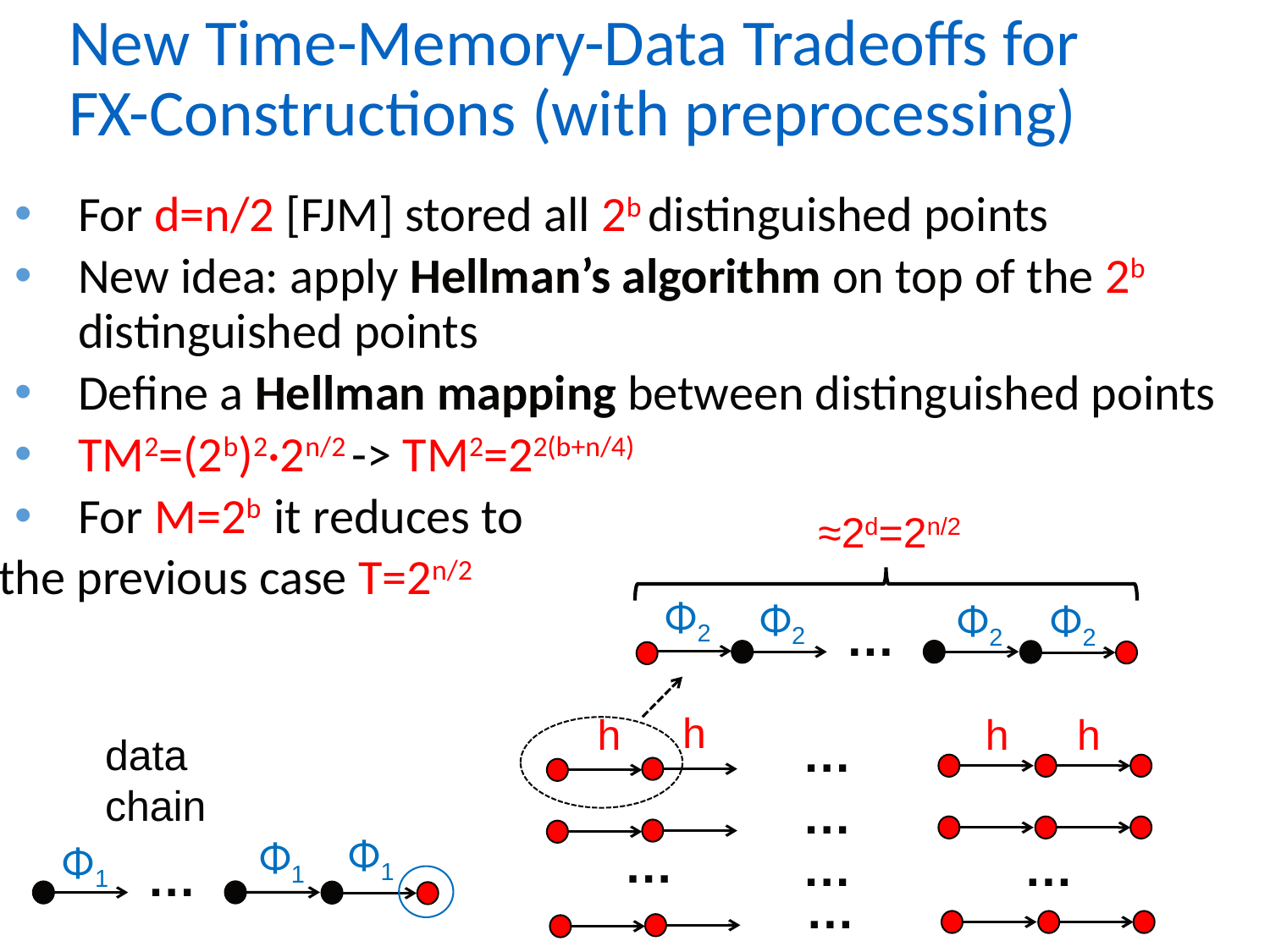

# New Time-Memory-Data Tradeoffs for FX-Constructions (with preprocessing)
For d=n/2 [FJM] stored all 2b distinguished points
New idea: apply Hellman’s algorithm on top of the 2b distinguished points
Define a Hellman mapping between distinguished points
TM2=(2b)2·2n/2 -> TM2=22(b+n/4)
For M=2b  it reduces to
     the previous case T=2n/2

≈2d=2n/2
Φ2
Φ2
Φ2
Φ2
…

h
h
h
h
…

data chain

…

Φ1
Φ1
…
Φ1
…
…
…

…